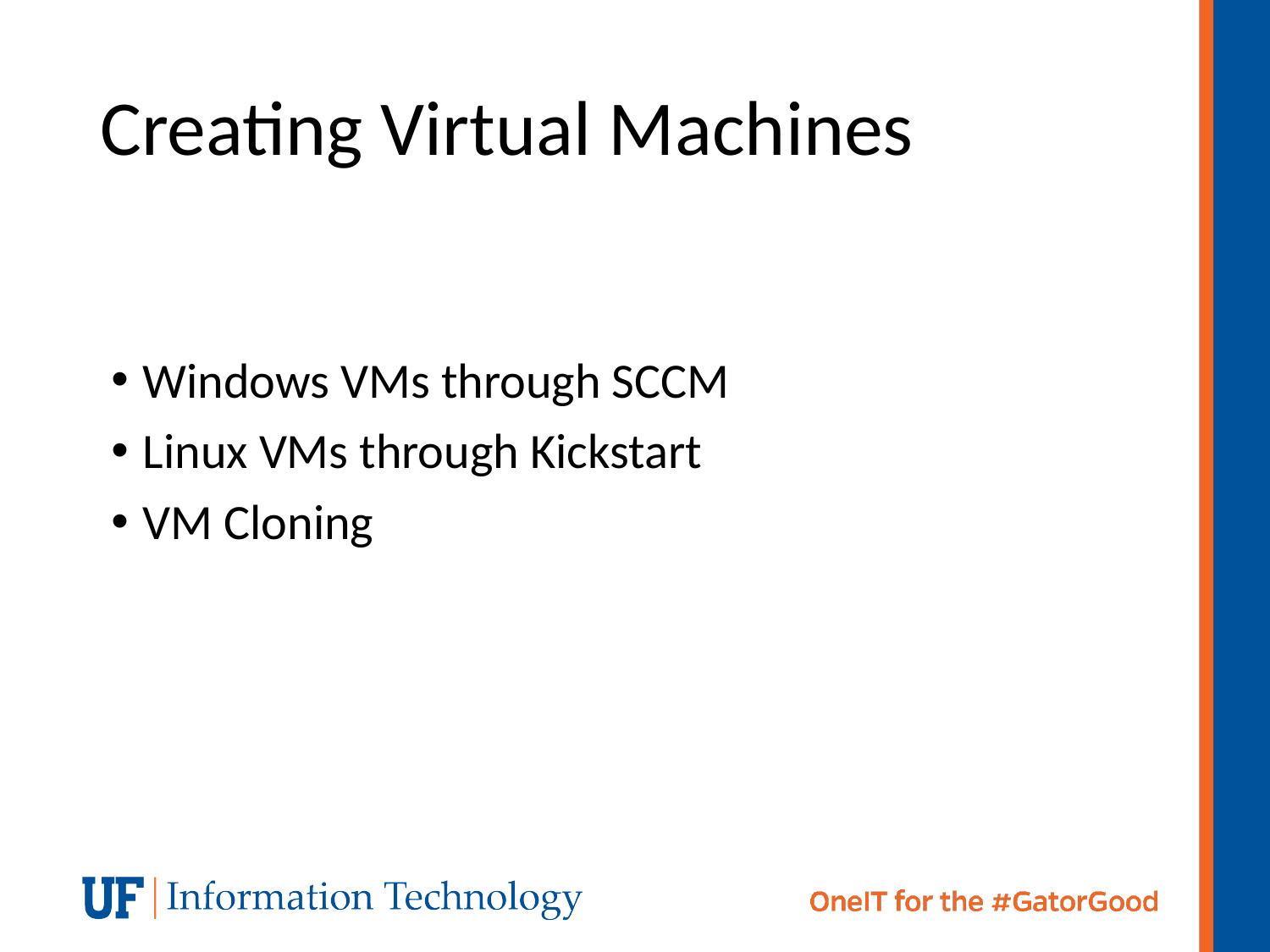

# Creating Virtual Machines

Windows VMs through SCCM
Linux VMs through Kickstart
VM Cloning